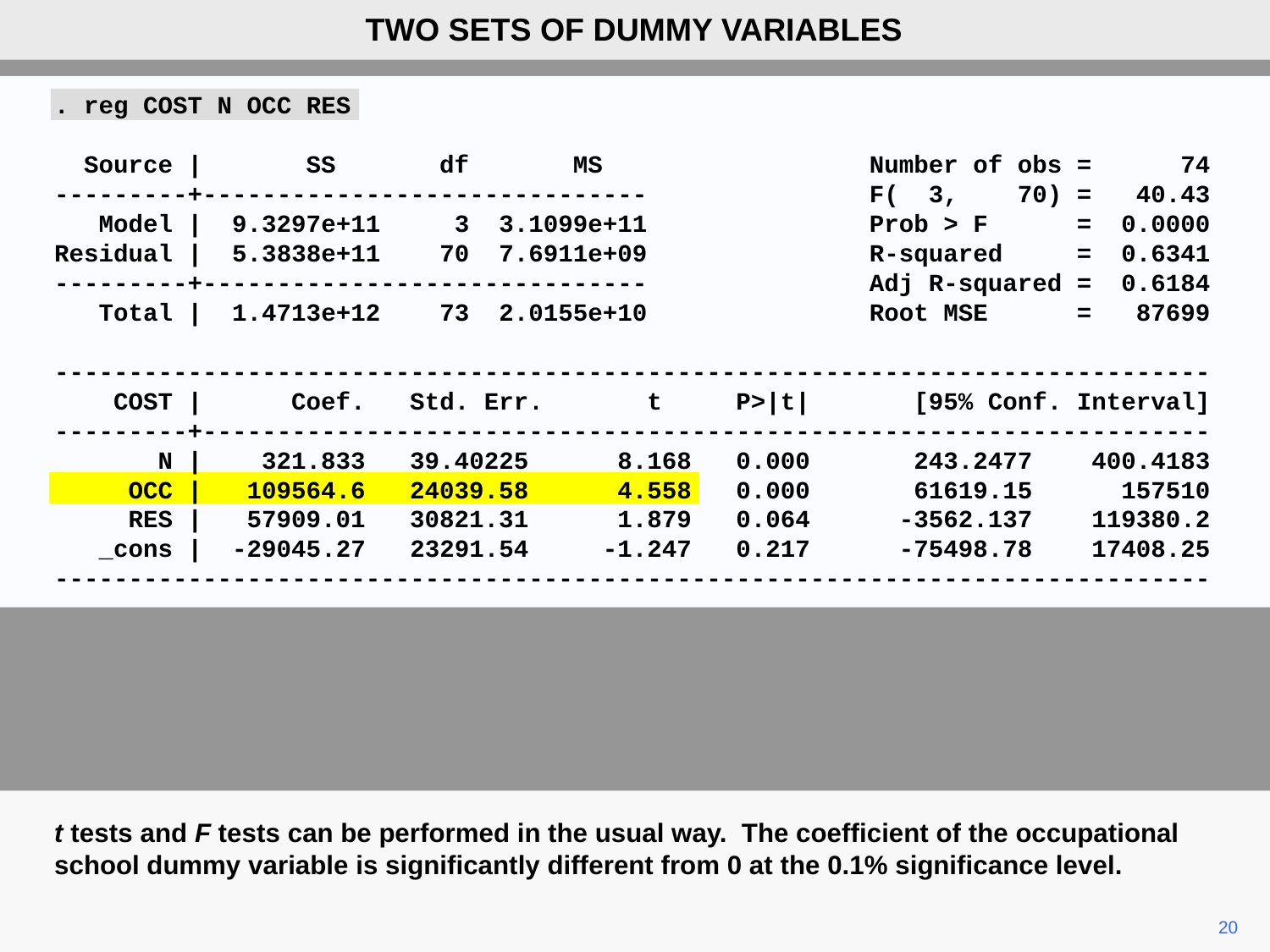

TWO SETS OF DUMMY VARIABLES

. reg COST N OCC RES

  Source |       SS       df       MS                  Number of obs =      74
---------+------------------------------               F(  3,    70) =   40.43
   Model |  9.3297e+11     3  3.1099e+11               Prob > F      =  0.0000
Residual |  5.3838e+11    70  7.6911e+09               R-squared     =  0.6341
---------+------------------------------               Adj R-squared =  0.6184
   Total |  1.4713e+12    73  2.0155e+10               Root MSE      =   87699

------------------------------------------------------------------------------
    COST |      Coef.   Std. Err.       t     P>|t|       [95% Conf. Interval]
---------+--------------------------------------------------------------------
       N |    321.833   39.40225      8.168   0.000       243.2477    400.4183
     OCC |   109564.6   24039.58      4.558   0.000       61619.15      157510
     RES |   57909.01   30821.31      1.879   0.064      -3562.137    119380.2
   _cons |  -29045.27   23291.54     -1.247   0.217      -75498.78    17408.25
------------------------------------------------------------------------------

t tests and F tests can be performed in the usual way.  The coefficient of the occupational school dummy variable is significantly different from 0 at the 0.1% significance level.
20